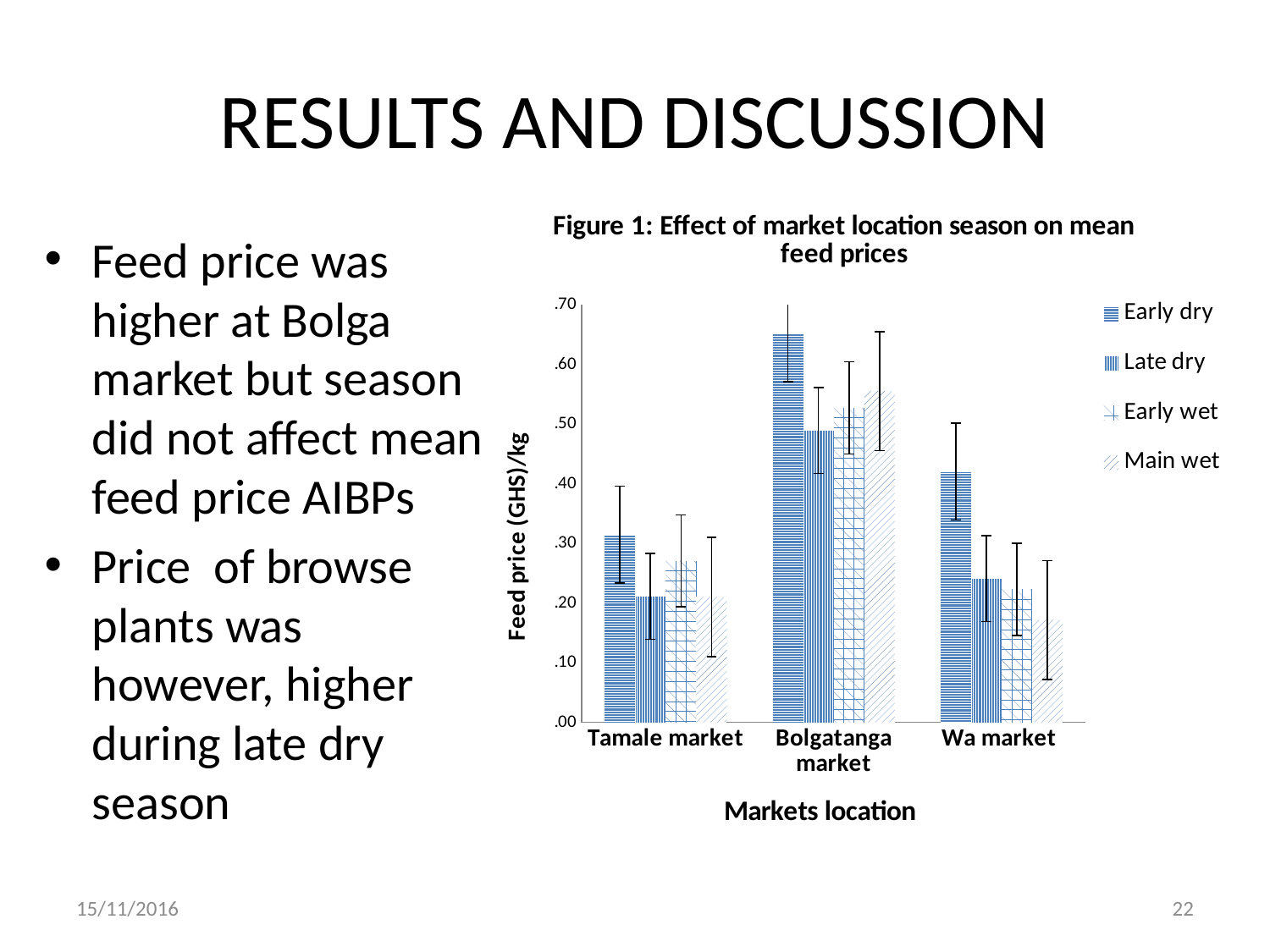

# RESULTS AND DISCUSSION

### Chart: Figure 1: Effect of market location season on mean feed prices

| Category | Early dry   | Late dry | Early wet | Main wet |
|---|---|---|---|---|
| Tamale market  | 0.314914617821729 | 0.21131372549019714 | 0.2708627450980393 | 0.21017446323921019 |
| Bolgatanga market | 0.652417985595434 | 0.4894102564102563 | 0.5273076923076927 | 0.5555427732451906 |
| Wa market  | 0.42038202784488227 | 0.24097619047619281 | 0.22307142857142973 | 0.17161021975884 |
Feed price was higher at Bolga market but season did not affect mean feed price AIBPs
Price  of browse plants was however, higher during late dry season

15/11/2016
22